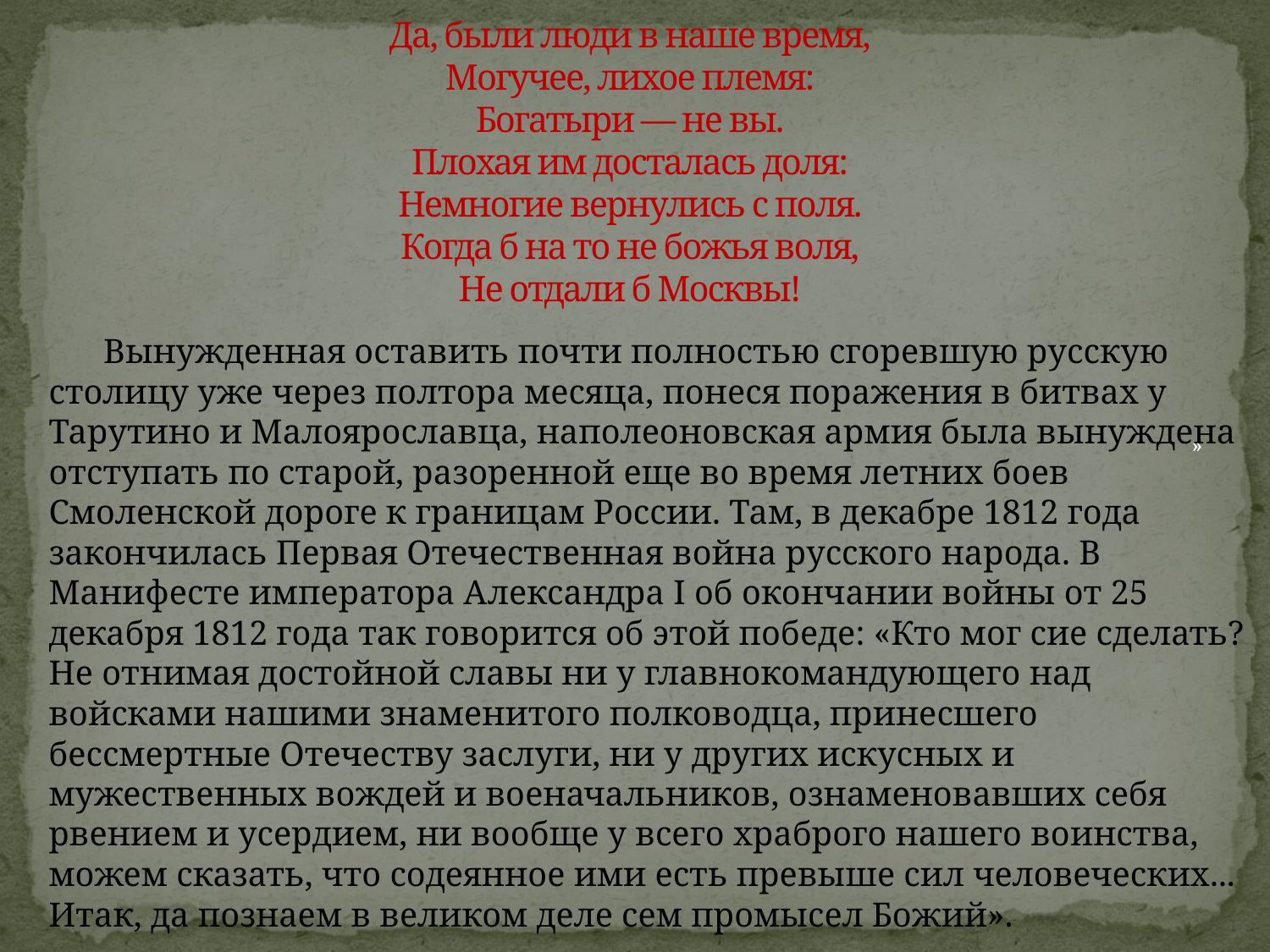

# Да, были люди в наше время, Могучее, лихое племя: Богатыри — не вы. Плохая им досталась доля: Немногие вернулись с поля. Когда б на то не божья воля, Не отдали б Москвы!
             Вынужденная оставить почти полностью сгоревшую русскую столицу уже через полтора месяца, понеся поражения в битвах у Тарутино и Малоярославца, наполеоновская армия была вынуждена отступать по старой, разоренной еще во время летних боев Смоленской дороге к границам России. Там, в декабре 1812 года закончилась Первая Отечественная война русского народа. В Манифесте императора Александра I об окончании войны от 25 декабря 1812 года так говорится об этой победе: «Кто мог сие сделать? Не отнимая достойной славы ни у главнокомандующего над войсками нашими знаменитого полководца, принесшего бессмертные Отечеству заслуги, ни у других искусных и мужественных вождей и военачальников, ознаменовавших себя рвением и усердием, ни вообще у всего храброго нашего воинства, можем сказать, что содеянное ими есть превыше сил человеческих... Итак, да познаем в великом деле сем промысел Божий».
»